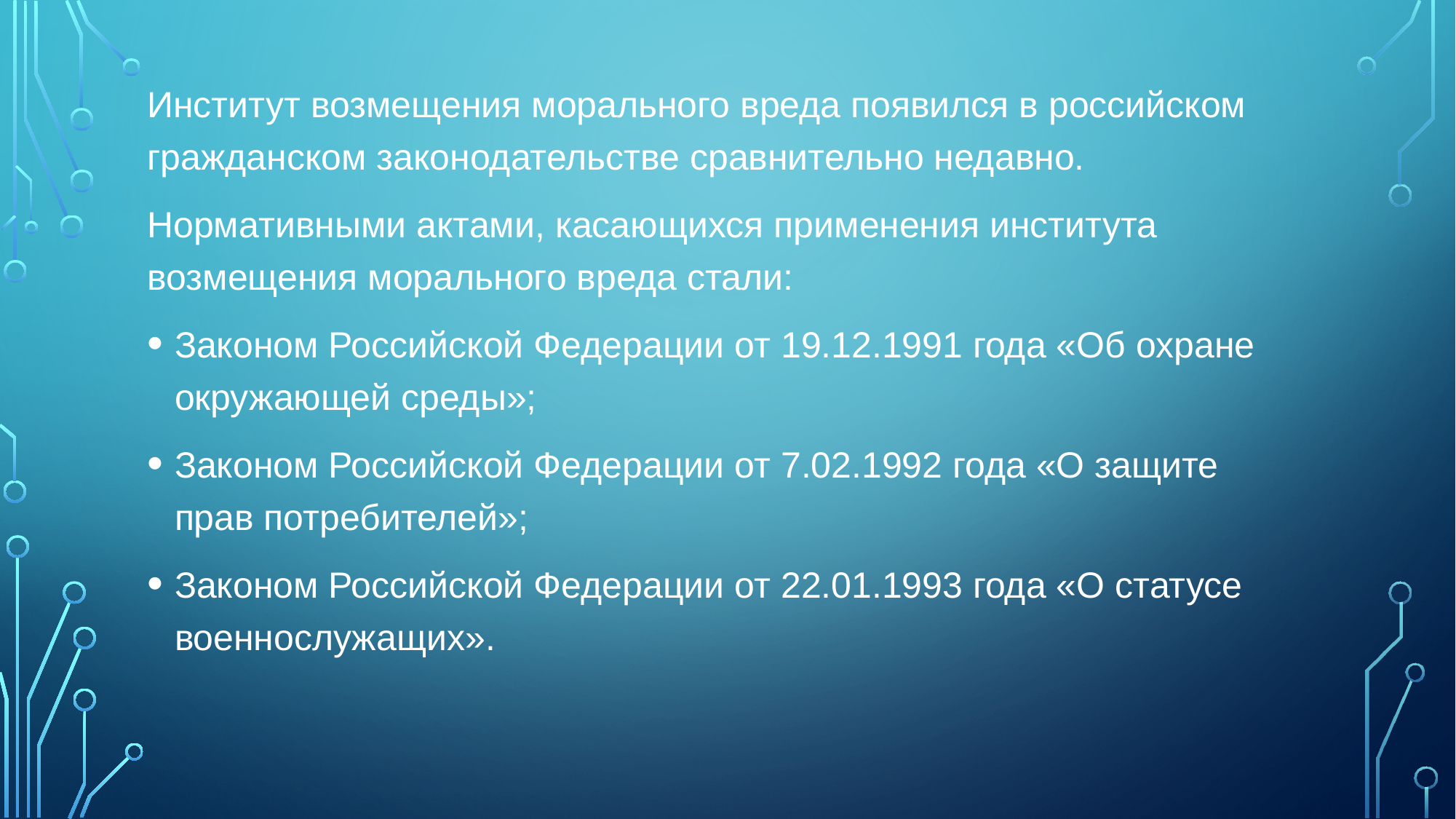

Институт возмещения морального вреда появился в российском гражданском законодательстве сравнительно недавно.
Нормативными актами, касающихся применения института возмещения морального вреда стали:
Законом Российской Федерации от 19.12.1991 года «Об охране окружающей среды»;
Законом Российской Федерации от 7.02.1992 года «О защите прав потребителей»;
Законом Российской Федерации от 22.01.1993 года «О статусе военнослужащих».